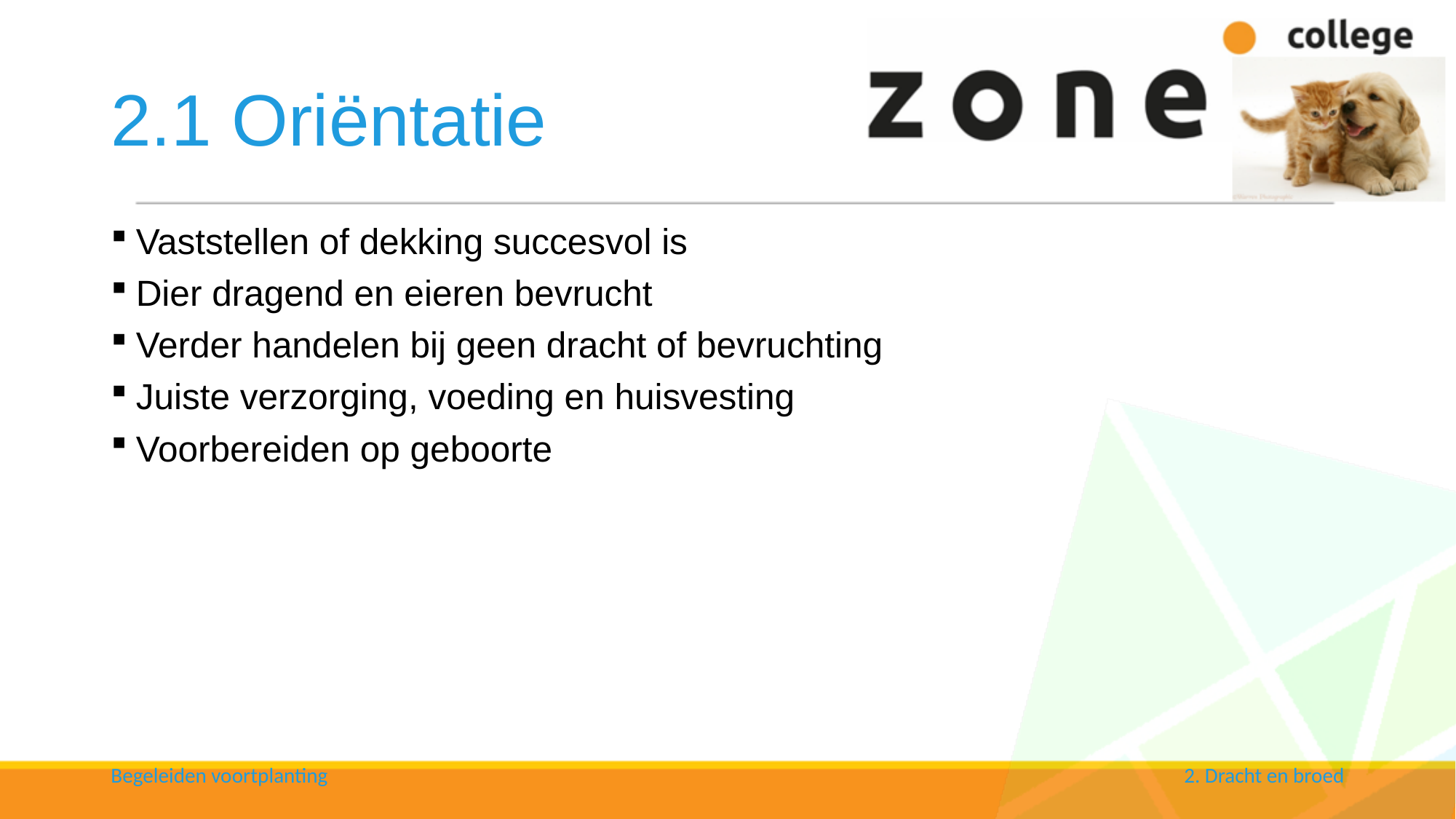

# 2.1 Oriëntatie
Vaststellen of dekking succesvol is
Dier dragend en eieren bevrucht
Verder handelen bij geen dracht of bevruchting
Juiste verzorging, voeding en huisvesting
Voorbereiden op geboorte
Begeleiden voortplanting
2. Dracht en broed